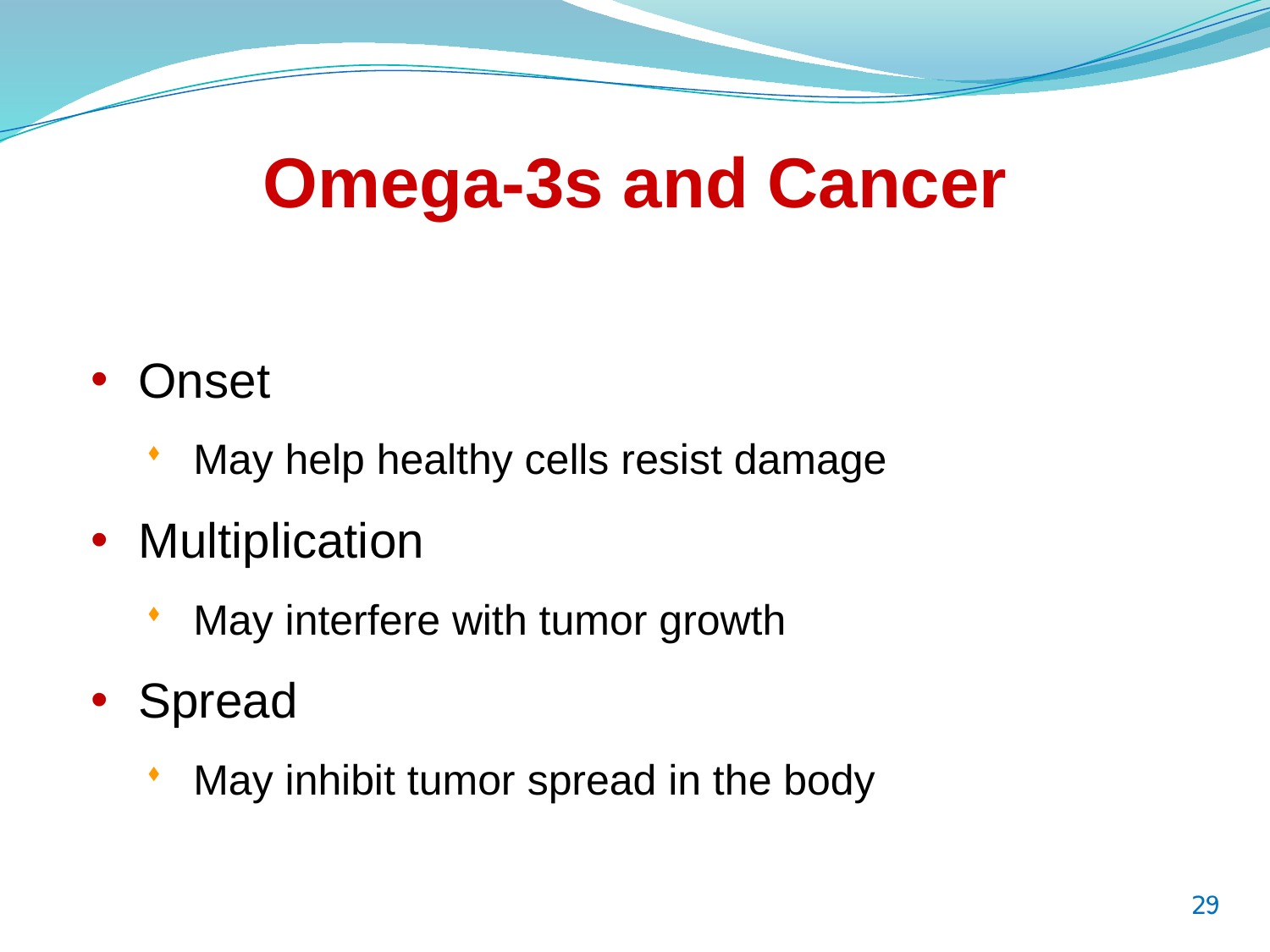

# Omega-3s and Cancer
Onset
May help healthy cells resist damage
Multiplication
May interfere with tumor growth
Spread
May inhibit tumor spread in the body
29